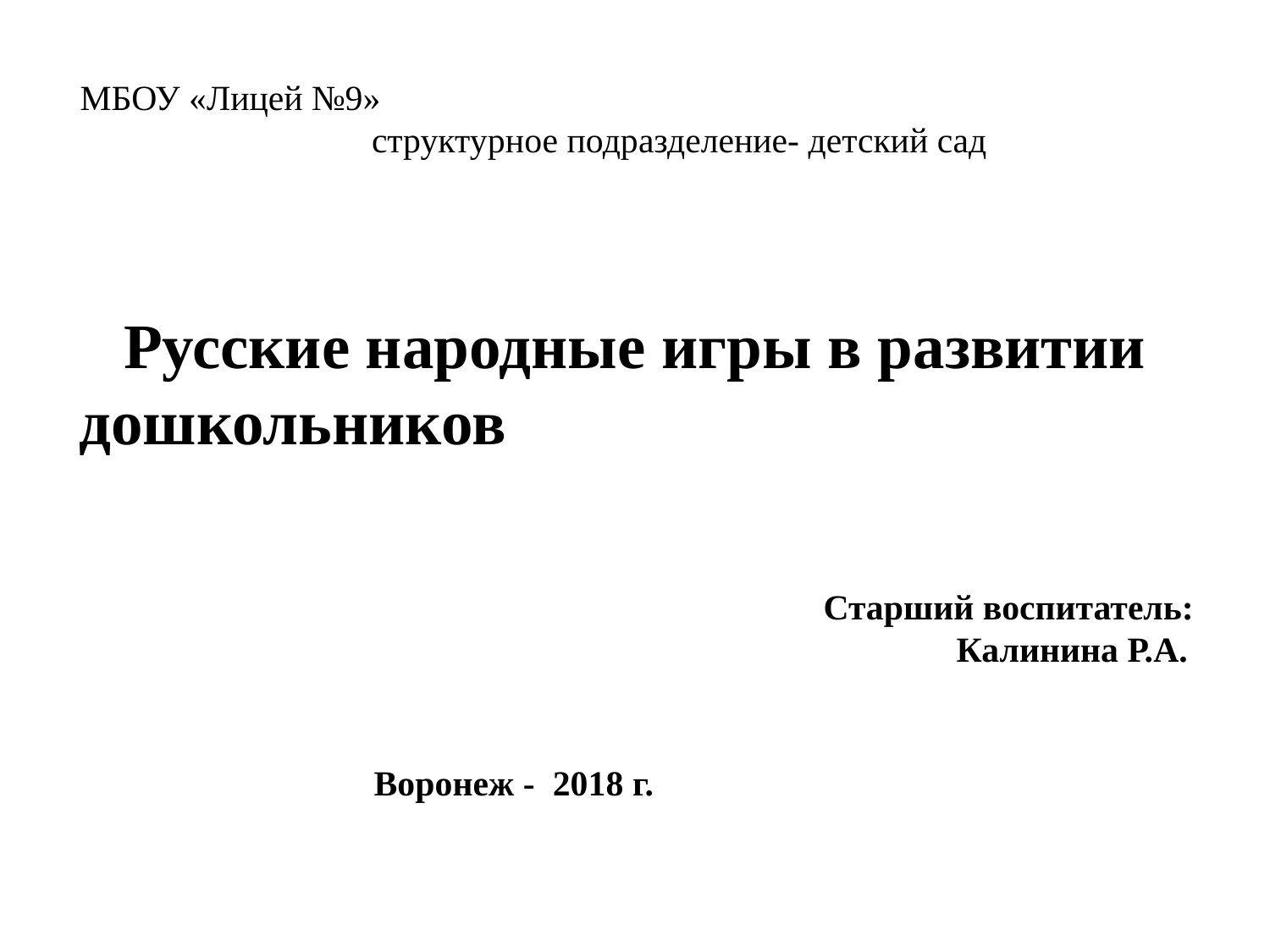

# МБОУ «Лицей №9»                                                                                                      структурное подразделение- детский сад

Русские народные игры в развитии дошкольников

Старший воспитатель:
                                                                                                   Калинина Р.А.

                  Воронеж -  2018 г.